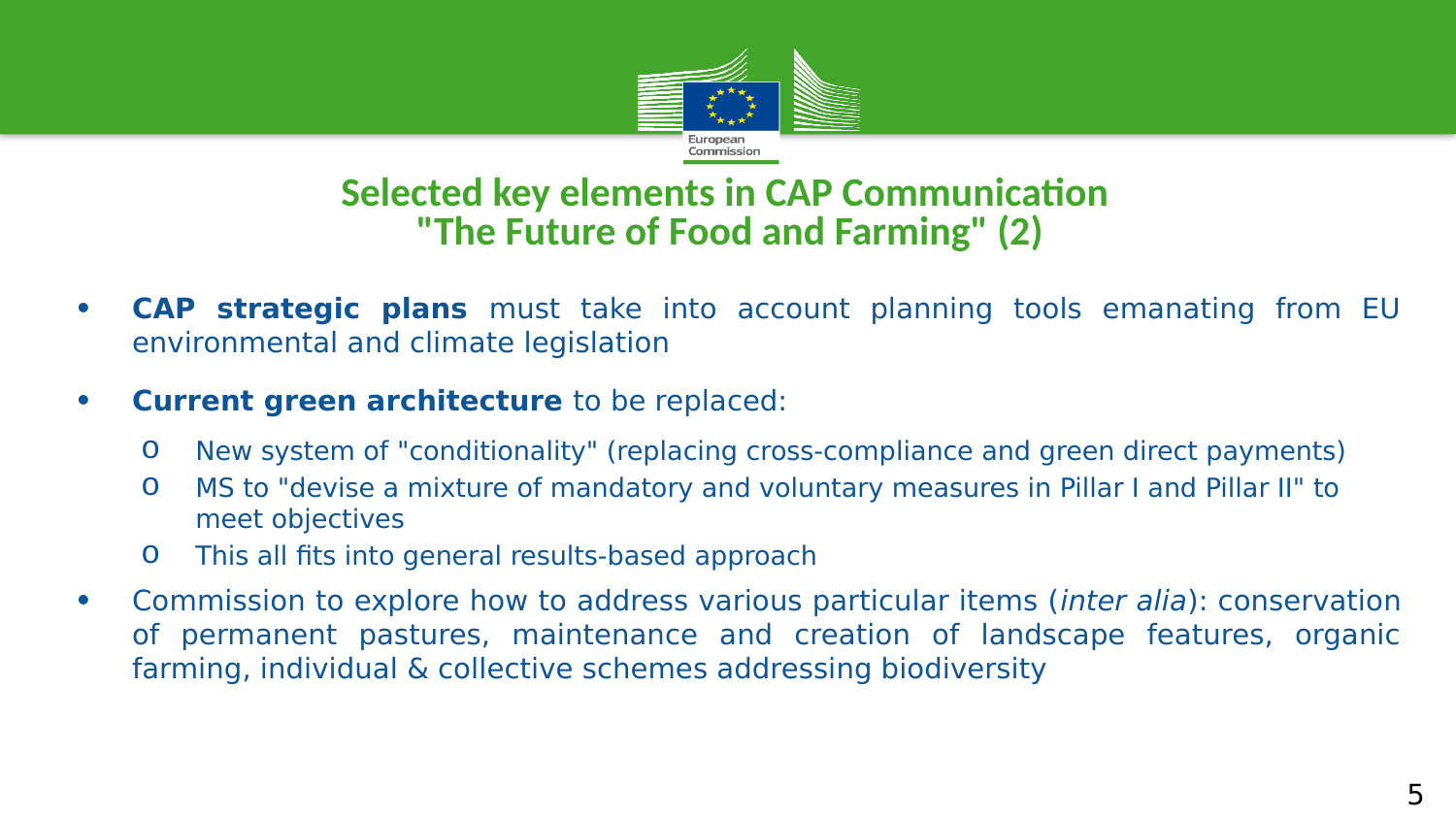

# Selected key elements in CAP Communication "The Future of Food and Farming" (2)
CAP strategic plans must take into account planning tools emanating from EU environmental and climate legislation
Current green architecture to be replaced:
New system of "conditionality" (replacing cross-compliance and green direct payments)
MS to "devise a mixture of mandatory and voluntary measures in Pillar I and Pillar II" to meet objectives
This all fits into general results-based approach
Commission to explore how to address various particular items (inter alia): conservation of permanent pastures, maintenance and creation of landscape features, organic farming, individual & collective schemes addressing biodiversity
5